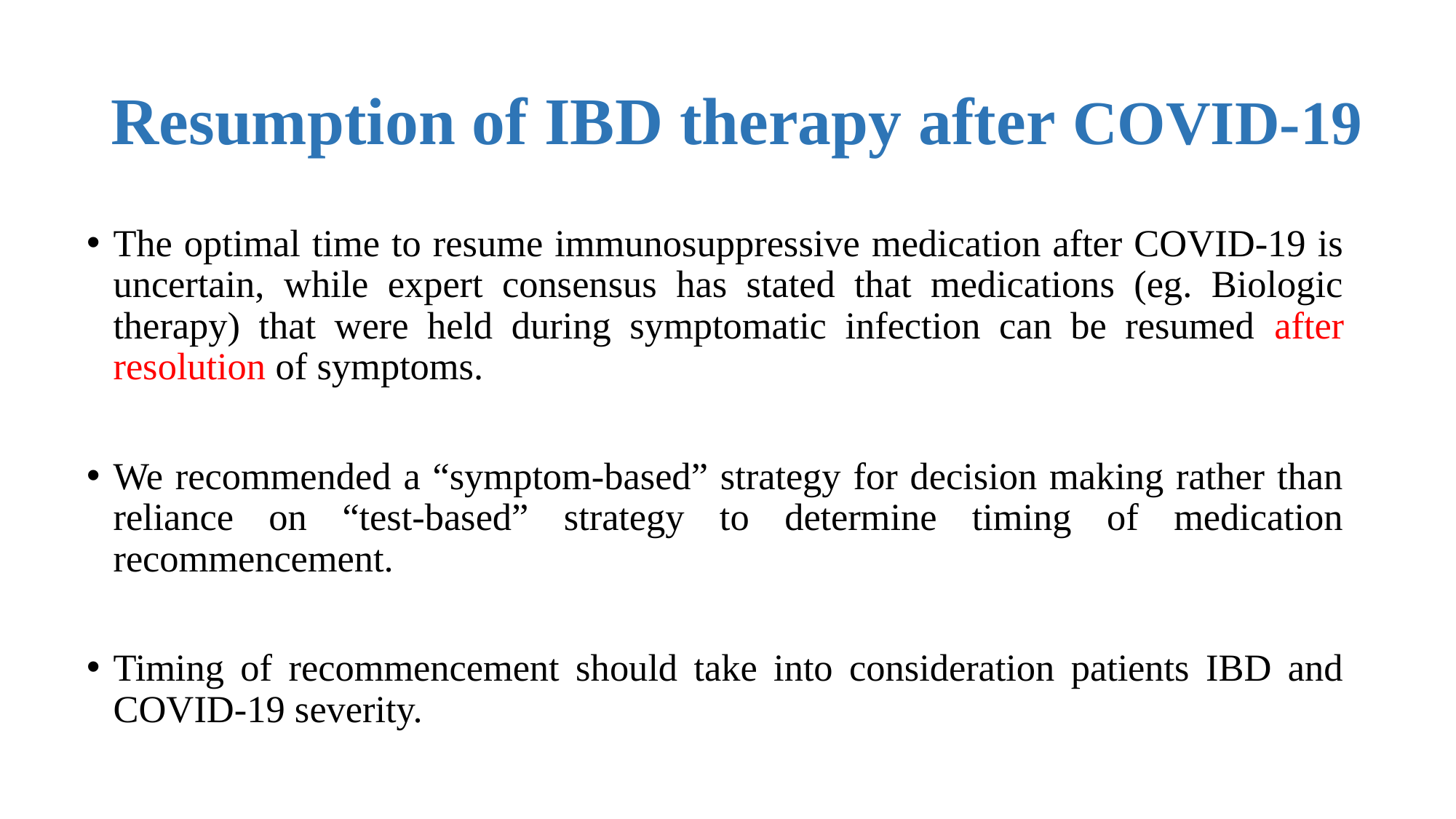

# Resumption of IBD therapy after COVID-19
The optimal time to resume immunosuppressive medication after COVID-19 is uncertain, while expert consensus has stated that medications (eg. Biologic therapy) that were held during symptomatic infection can be resumed after resolution of symptoms.

We recommended a “symptom-based” strategy for decision making rather than reliance on “test-based” strategy to determine timing of medication recommencement.

Timing of recommencement should take into consideration patients IBD and COVID-19 severity.